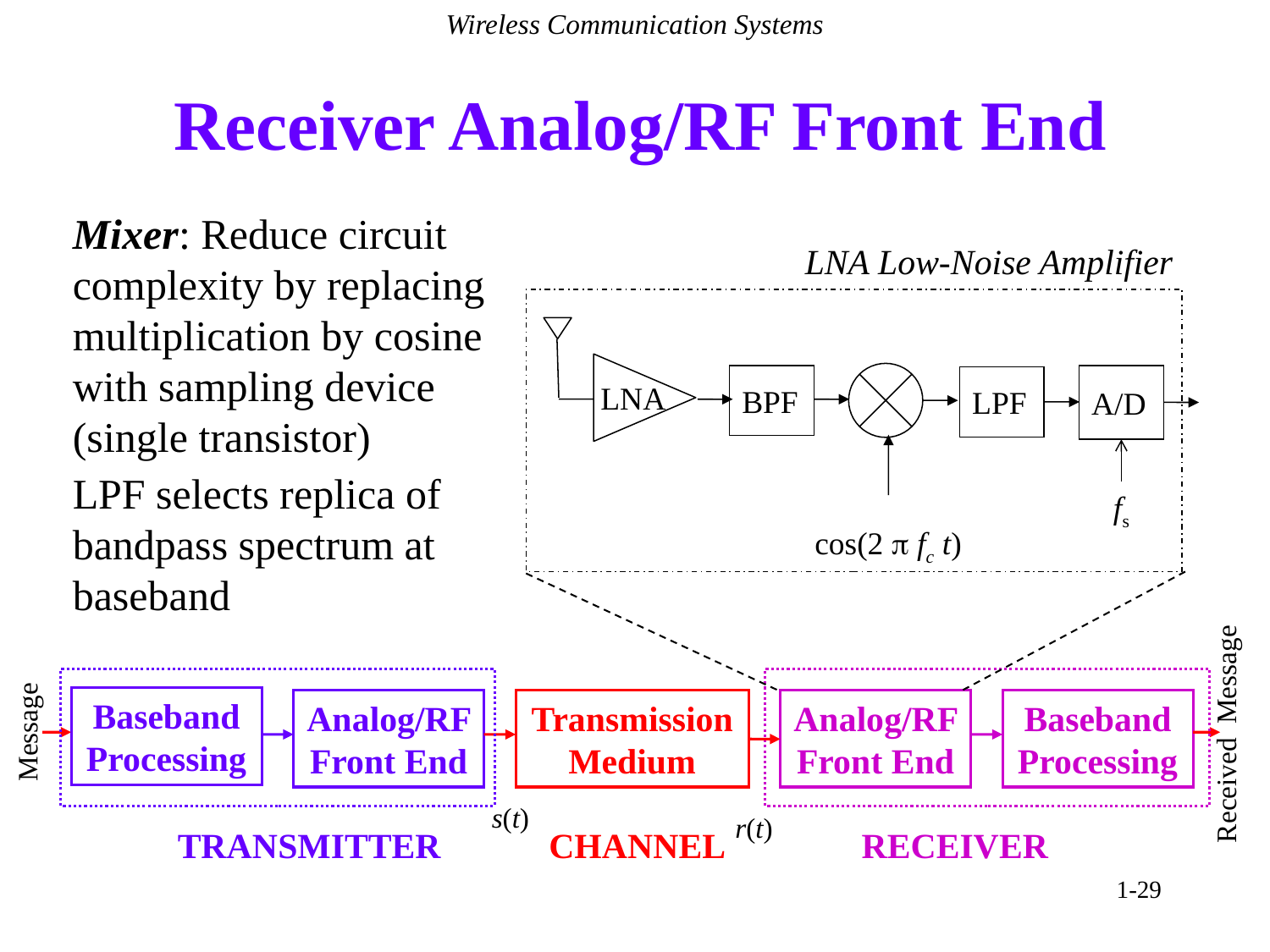

Wireless Communication Systems
# Receiver Analog/RF Front End
Mixer: Reduce circuit complexity by replacing multiplication by cosine with sampling device (single transistor)
LNA Low-Noise Amplifier

LNA

BPF
A/D

fs
LPF

cos(2 π fc t)
LPF selects replica of bandpass spectrum at baseband

Baseband
Processing
Analog/RF Front End
Transmission Medium
Analog/RF Front End
Baseband
Processing
Message
Received  Message

s(t)
r(t)
TRANSMITTER
CHANNEL
RECEIVER
1-29